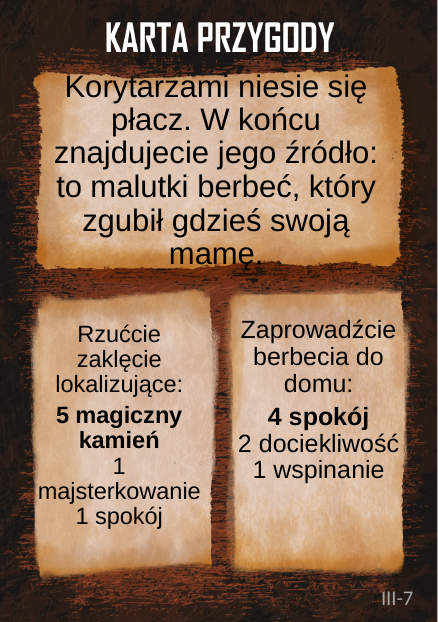

# Korytarzami niesie się płacz. W końcu znajdujecie jego źródło: to malutki berbeć, który zgubił gdzieś swoją mamę.
Zaprowadźcie berbecia do domu:
4 spokój
2 dociekliwość
1 wspinanie
Rzućcie zaklęcie lokalizujące:
5 magiczny kamień
1 majsterkowanie
1 spokój
III-7